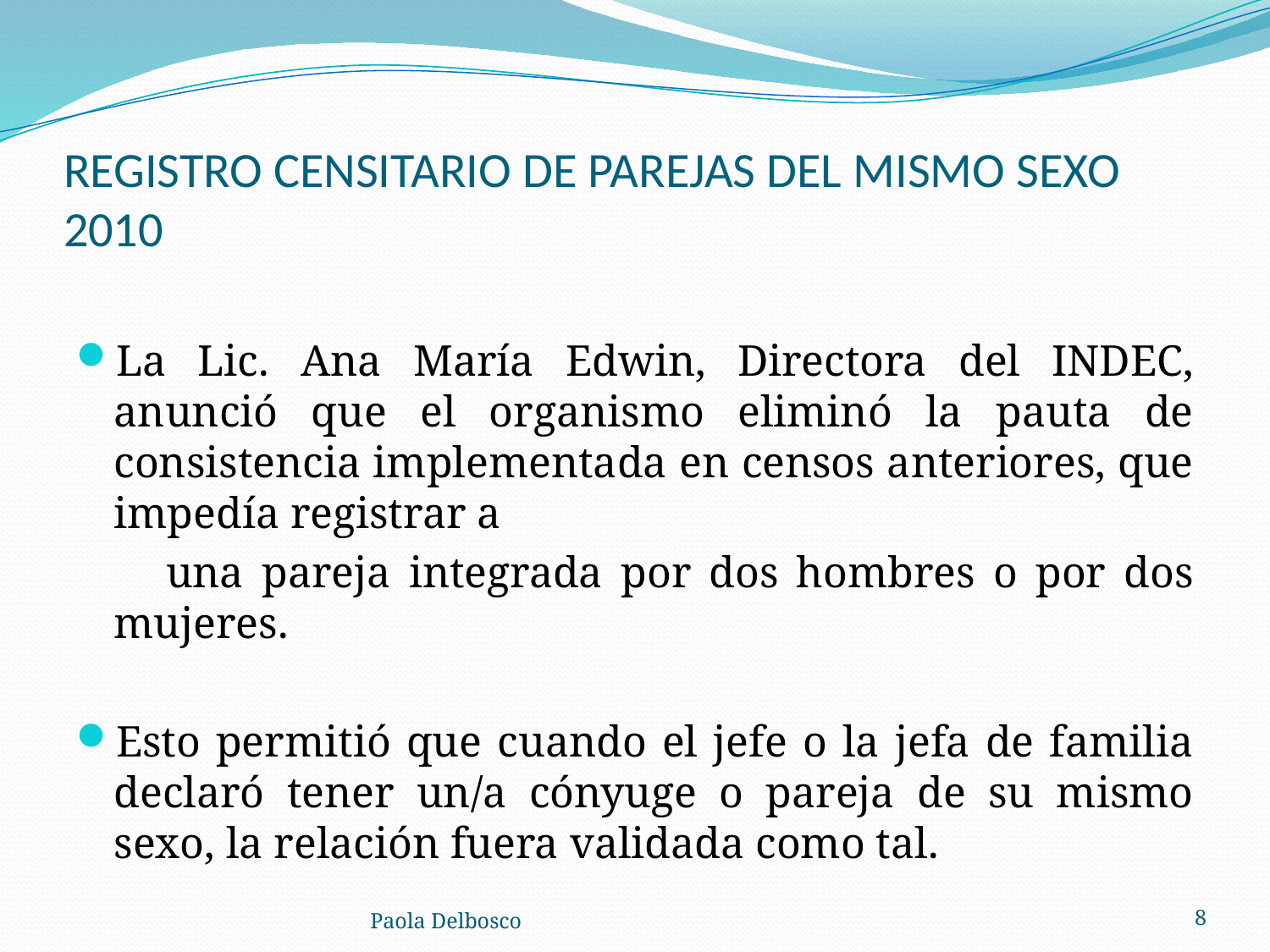

# REGISTRO CENSITARIO DE PAREJAS DEL MISMO SEXO        2010

La Lic. Ana María Edwin, Directora del INDEC, anunció que el organismo eliminó la pauta de consistencia implementada en censos anteriores, que impedía registrar a
     una pareja integrada por dos hombres o por dos mujeres.

Esto permitió que cuando el jefe o la jefa de familia declaró tener un/a cónyuge o pareja de su mismo sexo, la relación fuera validada como tal.
Paola Delbosco
8